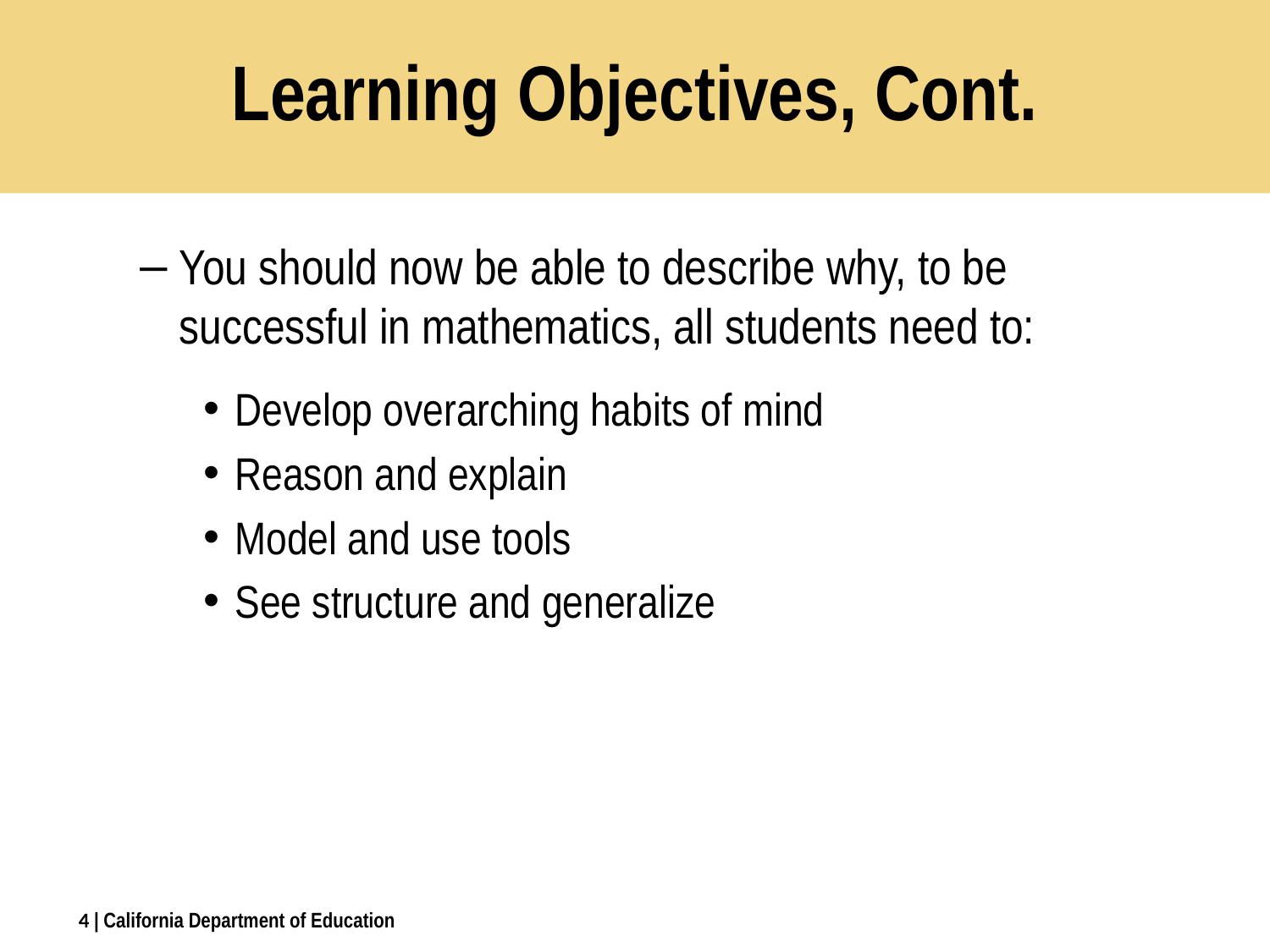

Learning Objectives, Cont.
You should now be able to describe why, to be successful in mathematics, all students need to:

Develop overarching habits of mind
Reason and explain
Model and use tools
See structure and generalize

4
| California Department of Education